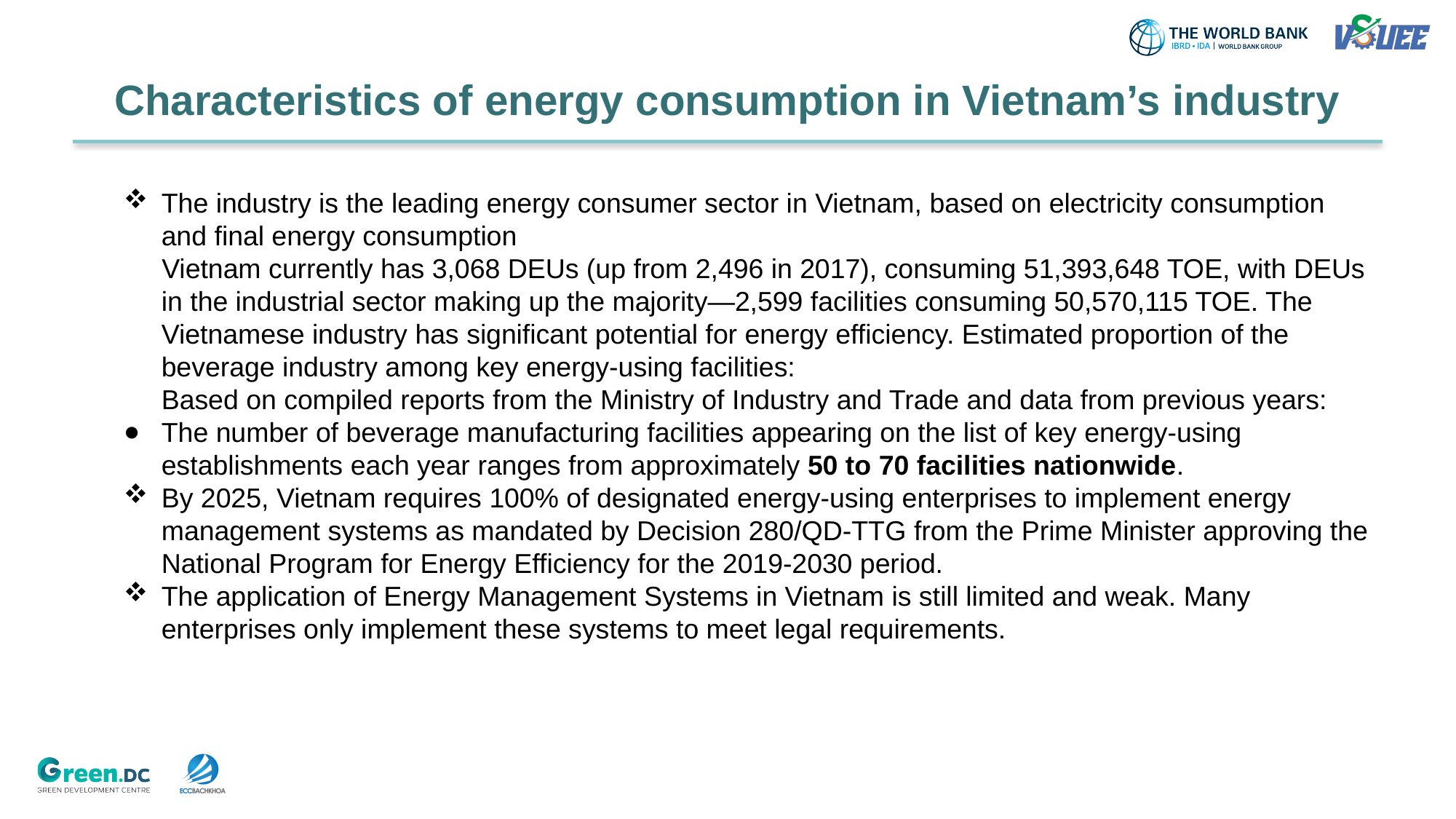

6
# Characteristics of energy consumption in Vietnam’s industry
The industry is the leading energy consumer sector in Vietnam, based on electricity consumption and final energy consumption
     Vietnam currently has 3,068 DEUs (up from 2,496 in 2017), consuming 51,393,648 TOE, with DEUs in the industrial sector making up the majority—2,599 facilities consuming 50,570,115 TOE. The Vietnamese industry has significant potential for energy efficiency. Estimated proportion of the beverage industry among key energy-using facilities:
Based on compiled reports from the Ministry of Industry and Trade and data from previous years:
The number of beverage manufacturing facilities appearing on the list of key energy-using establishments each year ranges from approximately 50 to 70 facilities nationwide.
By 2025, Vietnam requires 100% of designated energy-using enterprises to implement energy management systems as mandated by Decision 280/QD-TTG from the Prime Minister approving the National Program for Energy Efficiency for the 2019-2030 period.
The application of Energy Management Systems in Vietnam is still limited and weak. Many enterprises only implement these systems to meet legal requirements.